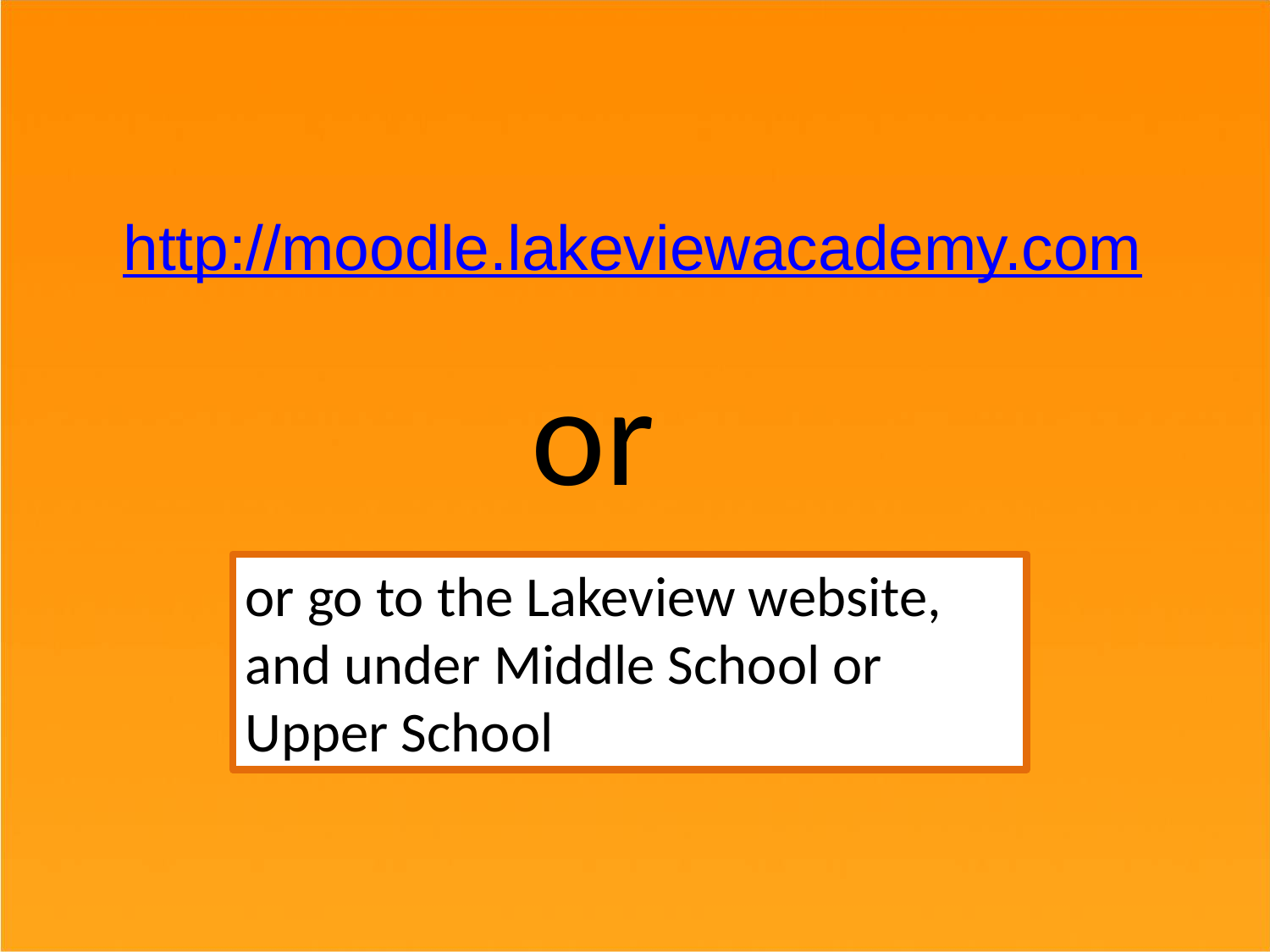

http://moodle.lakeviewacademy.com

or
or go to the Lakeview website, and under Middle School or Upper School